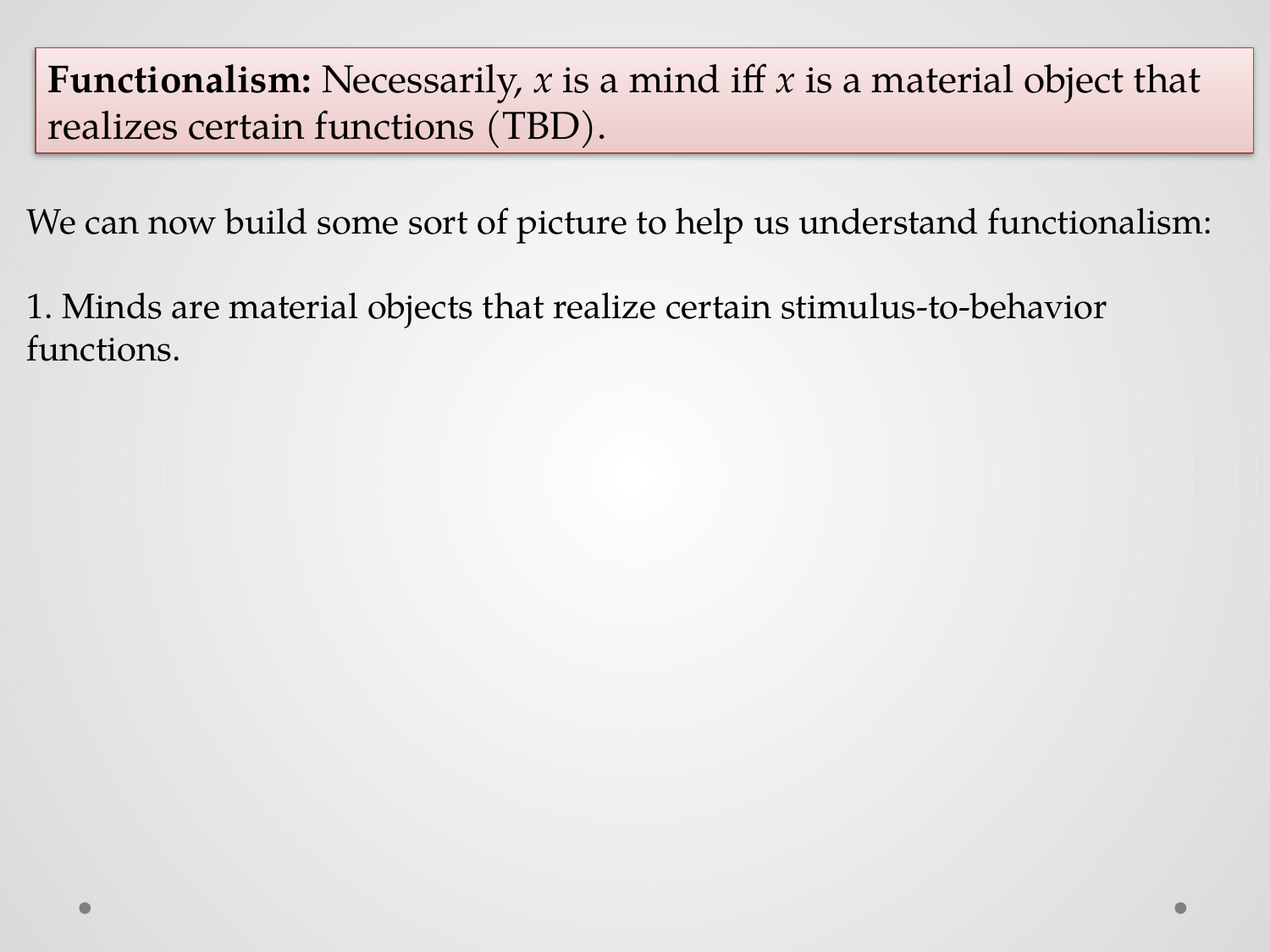

Functionalism: Necessarily, x is a mind iff x is a material object that realizes certain functions (TBD).
We can now build some sort of picture to help us understand functionalism:

1. Minds are material objects that realize certain stimulus-to-behavior functions.